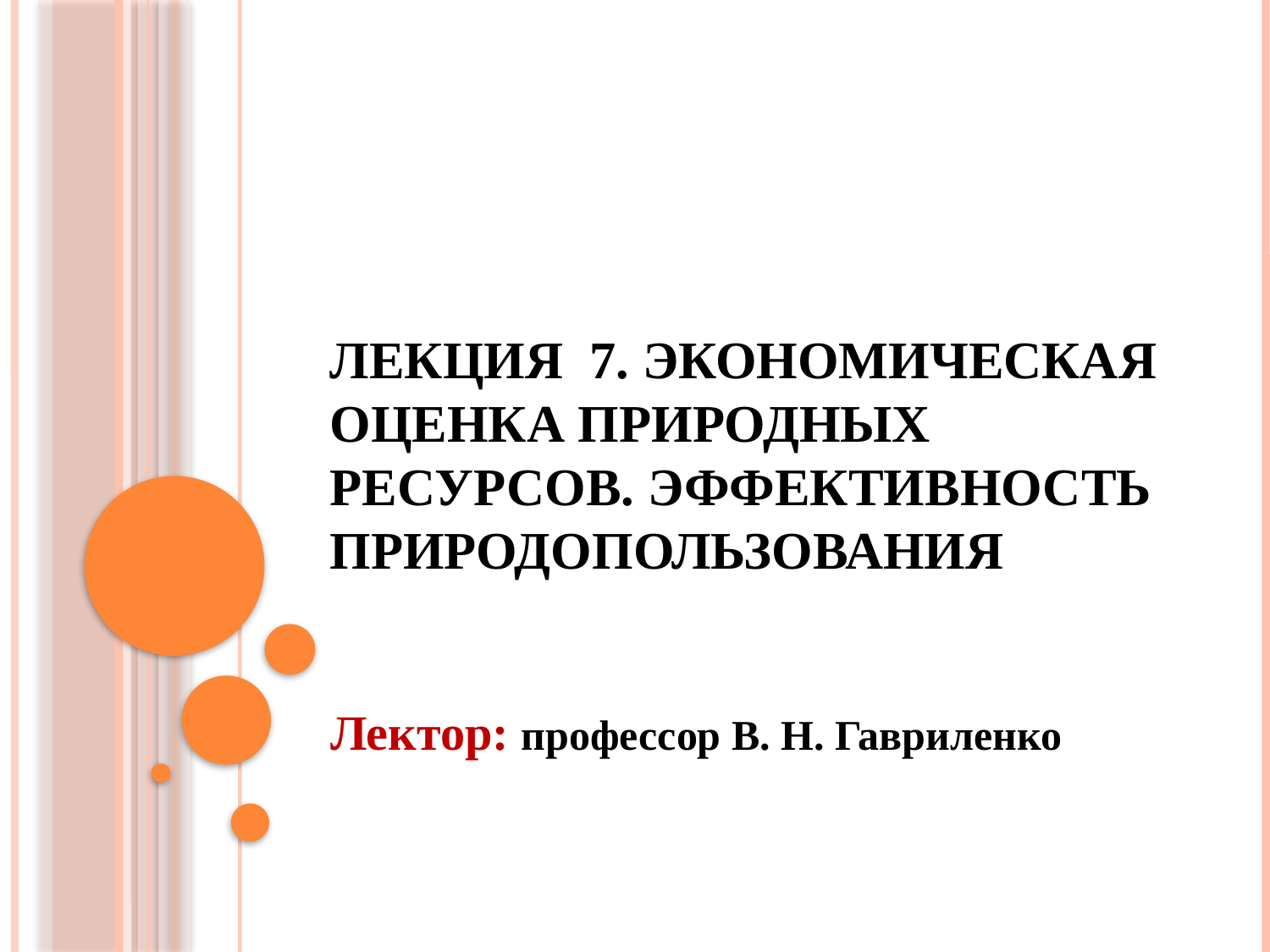

# Лекция  7. Экономическая оценка природных ресурсов. Эффективность природопользования
Лектор: профессор В. Н. Гавриленко